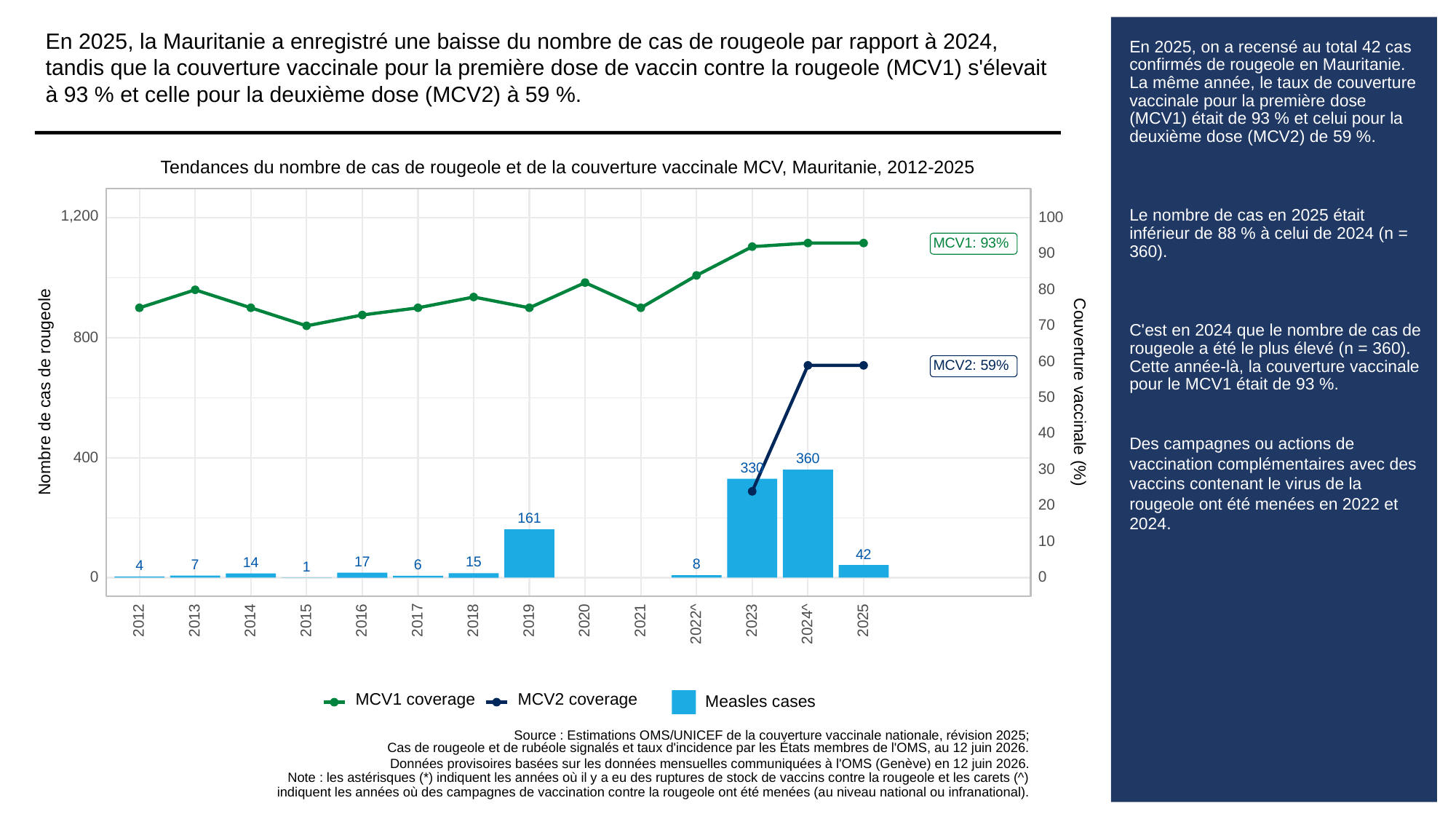

En 2025, la Mauritanie a enregistré une baisse du nombre de cas de rougeole par rapport à 2024, tandis que la couverture vaccinale pour la première dose de vaccin contre la rougeole (MCV1) s'élevait à 93 % et celle pour la deuxième dose (MCV2) à 59 %.
# En 2025, on a recensé au total 42 cas confirmés de rougeole en Mauritanie. La même année, le taux de couverture vaccinale pour la première dose (MCV1) était de 93 % et celui pour la deuxième dose (MCV2) de 59 %.

Le nombre de cas en 2025 était inférieur de 88 % à celui de 2024 (n = 360).

C'est en 2024 que le nombre de cas de rougeole a été le plus élevé (n = 360). Cette année-là, la couverture vaccinale pour le MCV1 était de 93 %.

Des campagnes ou actions de vaccination complémentaires avec des vaccins contenant le virus de la rougeole ont été menées en 2022 et 2024.

Tendances du nombre de cas de rougeole et de la couverture vaccinale MCV, Mauritanie, 2012-2025

1,200
100

MCV1: 93%

90

80

70

800

60
MCV2: 59%

Couverture vaccinale (%)
Nombre de cas de rougeole
50

40
400
360

330
30

20
161

10
42
17
15
14
8
6
7
4
1

0
0

2013
2023
2012
2014
2015
2016
2017
2018
2019
2020
2021
2025
2022^
2024^

MCV1 coverage
MCV2 coverage
Measles cases

Source : Estimations OMS/UNICEF de la couverture vaccinale nationale, révision 2025;
Cas de rougeole et de rubéole signalés et taux d'incidence par les États membres de l'OMS, au 12 juin 2026.
Données provisoires basées sur les données mensuelles communiquées à l'OMS (Genève) en 12 juin 2026.
Note : les astérisques (*) indiquent les années où il y a eu des ruptures de stock de vaccins contre la rougeole et les carets (^)
indiquent les années où des campagnes de vaccination contre la rougeole ont été menées (au niveau national ou infranational).